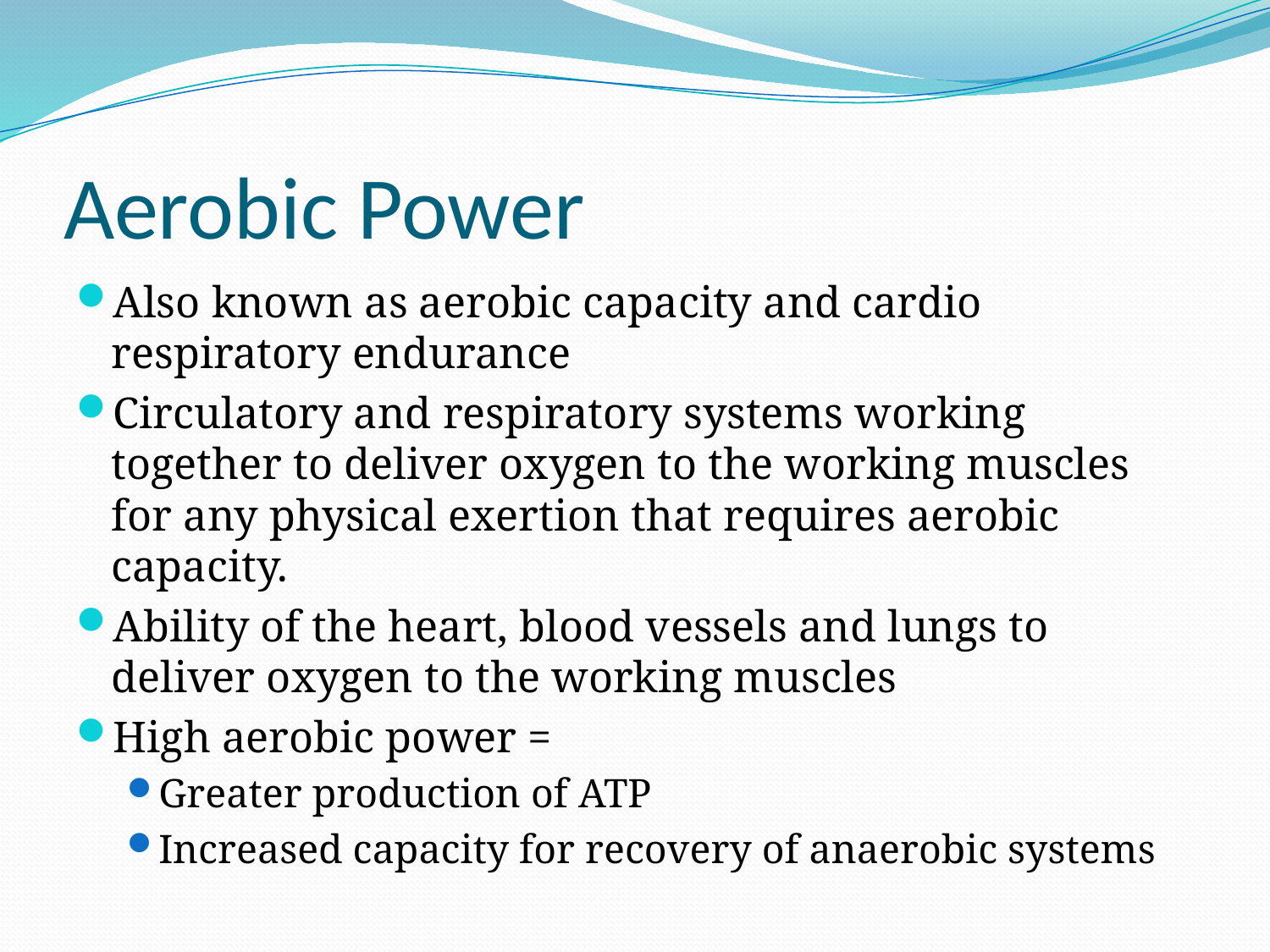

# Aerobic Power
Also known as aerobic capacity and cardio respiratory endurance
Circulatory and respiratory systems working together to deliver oxygen to the working muscles for any physical exertion that requires aerobic capacity.
Ability of the heart, blood vessels and lungs to deliver oxygen to the working muscles
High aerobic power =
Greater production of ATP
Increased capacity for recovery of anaerobic systems